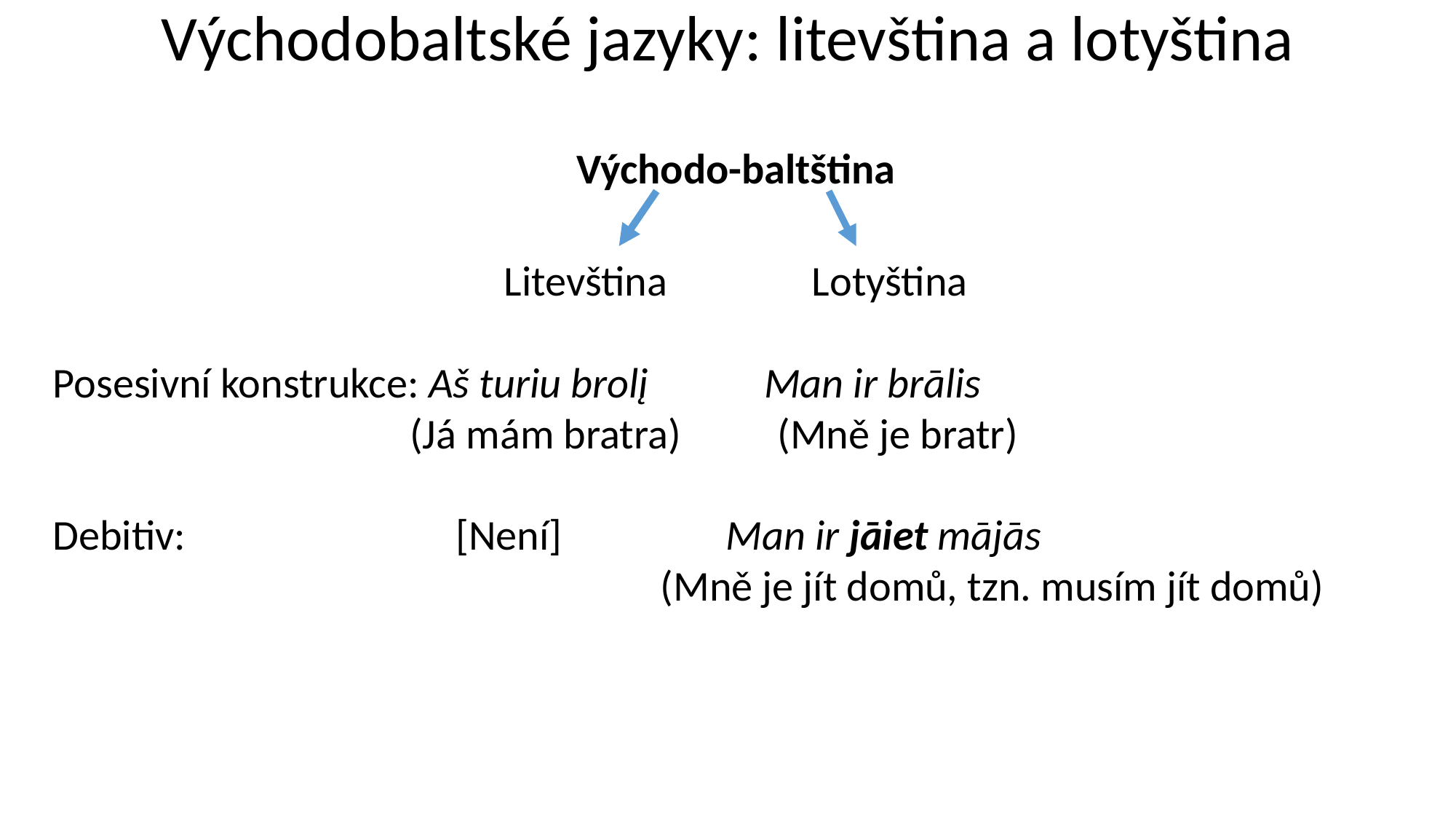

# Východobaltské jazyky: litevština a lotyština
Východo-baltština

Litevština               Lotyština

Posesivní konstrukce: Aš turiu brolį            Man ir brālis
                                     (Já mám bratra)          (Mně je bratr)

Debitiv:                            [Není]                 Man ir jāiet mājās
                                                               (Mně je jít domů, tzn. musím jít domů)